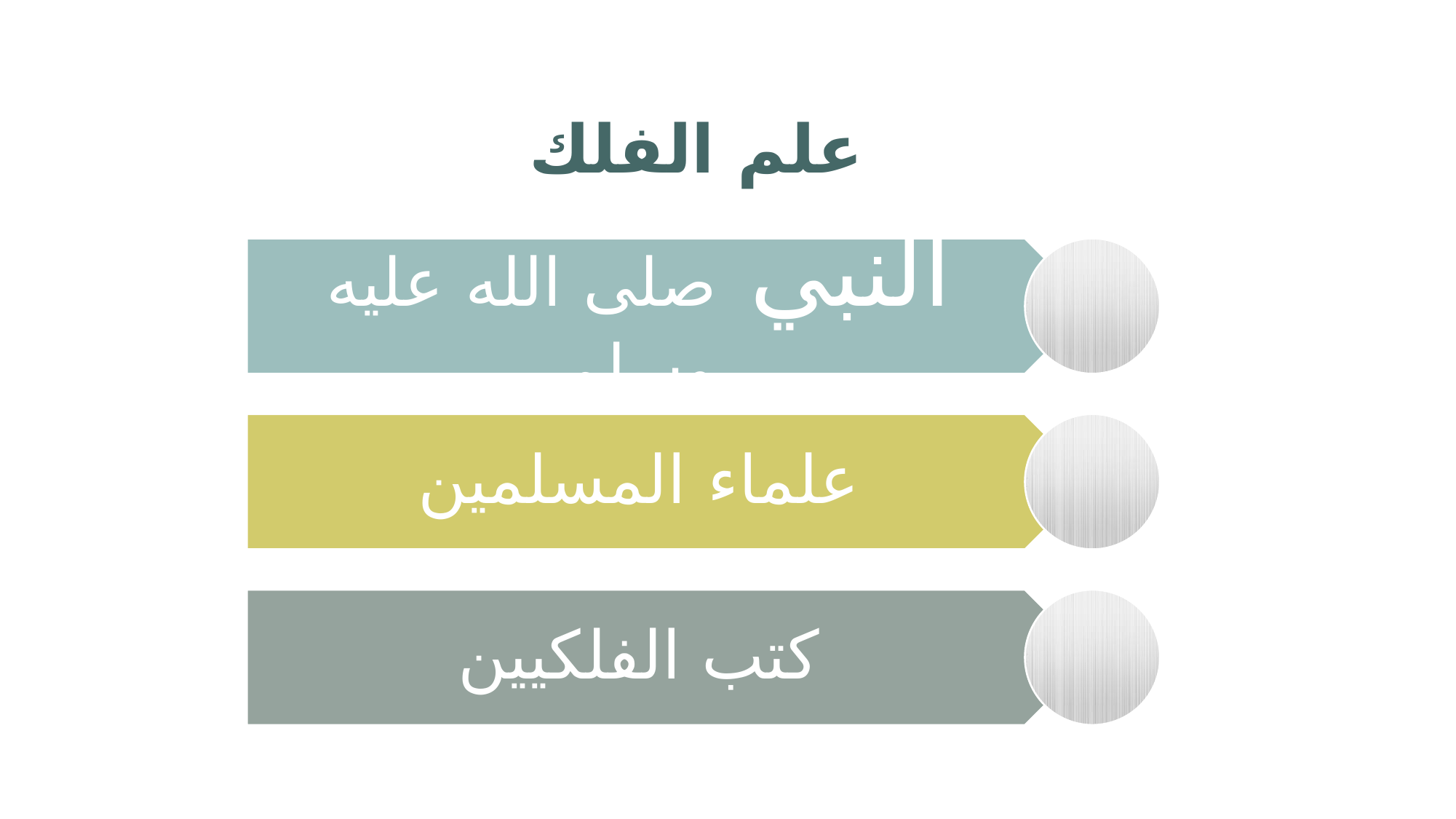

علم الفلك

النبي صلى الله عليه وسلم

علماء المسلمين

كتب الفلكيين